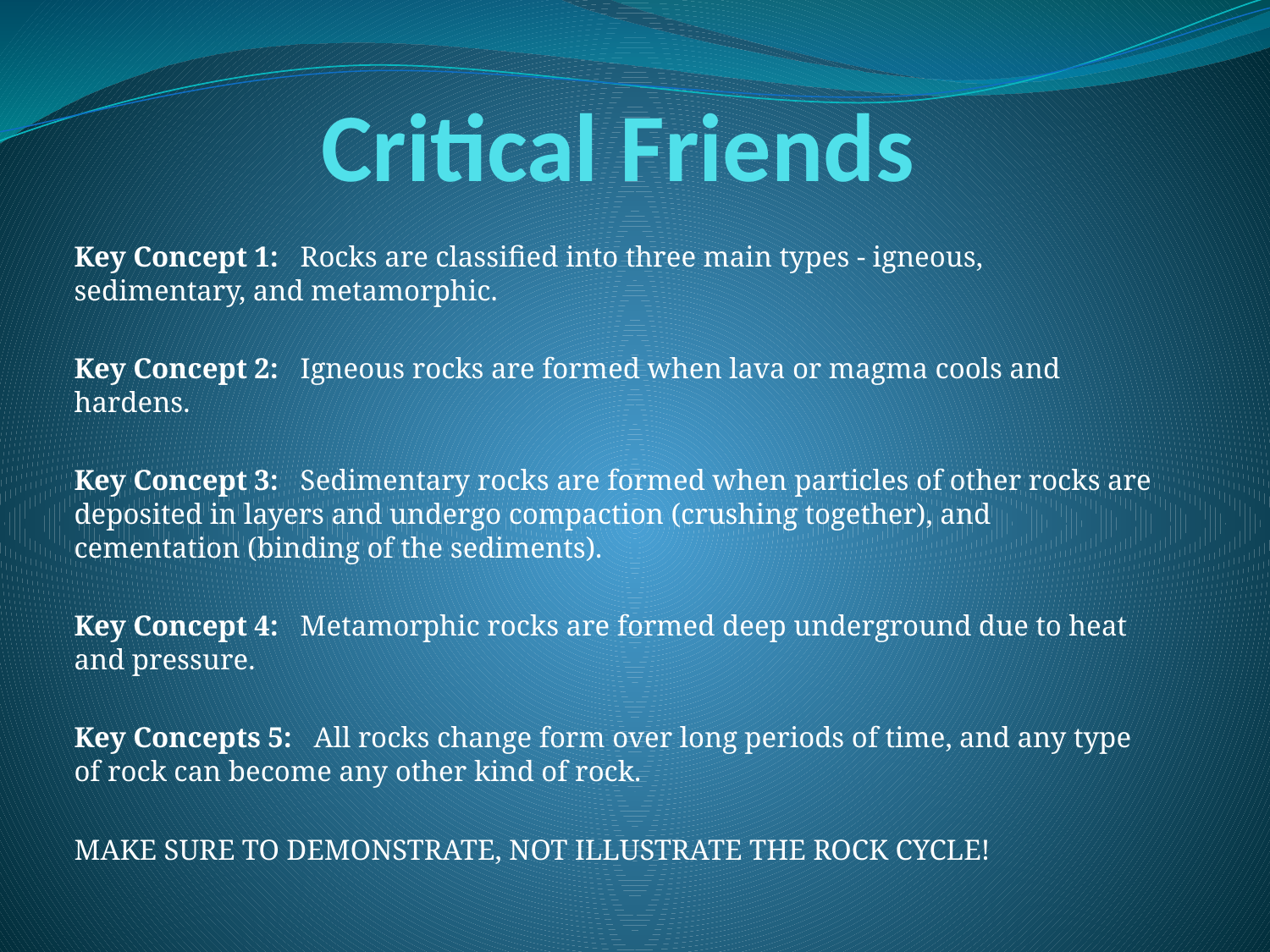

# Critical Friends
Key Concept 1:   Rocks are classified into three main types - igneous, sedimentary, and metamorphic.

Key Concept 2:   Igneous rocks are formed when lava or magma cools and hardens.

Key Concept 3:   Sedimentary rocks are formed when particles of other rocks are deposited in layers and undergo compaction (crushing together), and cementation (binding of the sediments).

Key Concept 4:   Metamorphic rocks are formed deep underground due to heat and pressure.

Key Concepts 5:   All rocks change form over long periods of time, and any type of rock can become any other kind of rock.

MAKE SURE TO DEMONSTRATE, NOT ILLUSTRATE THE ROCK CYCLE!